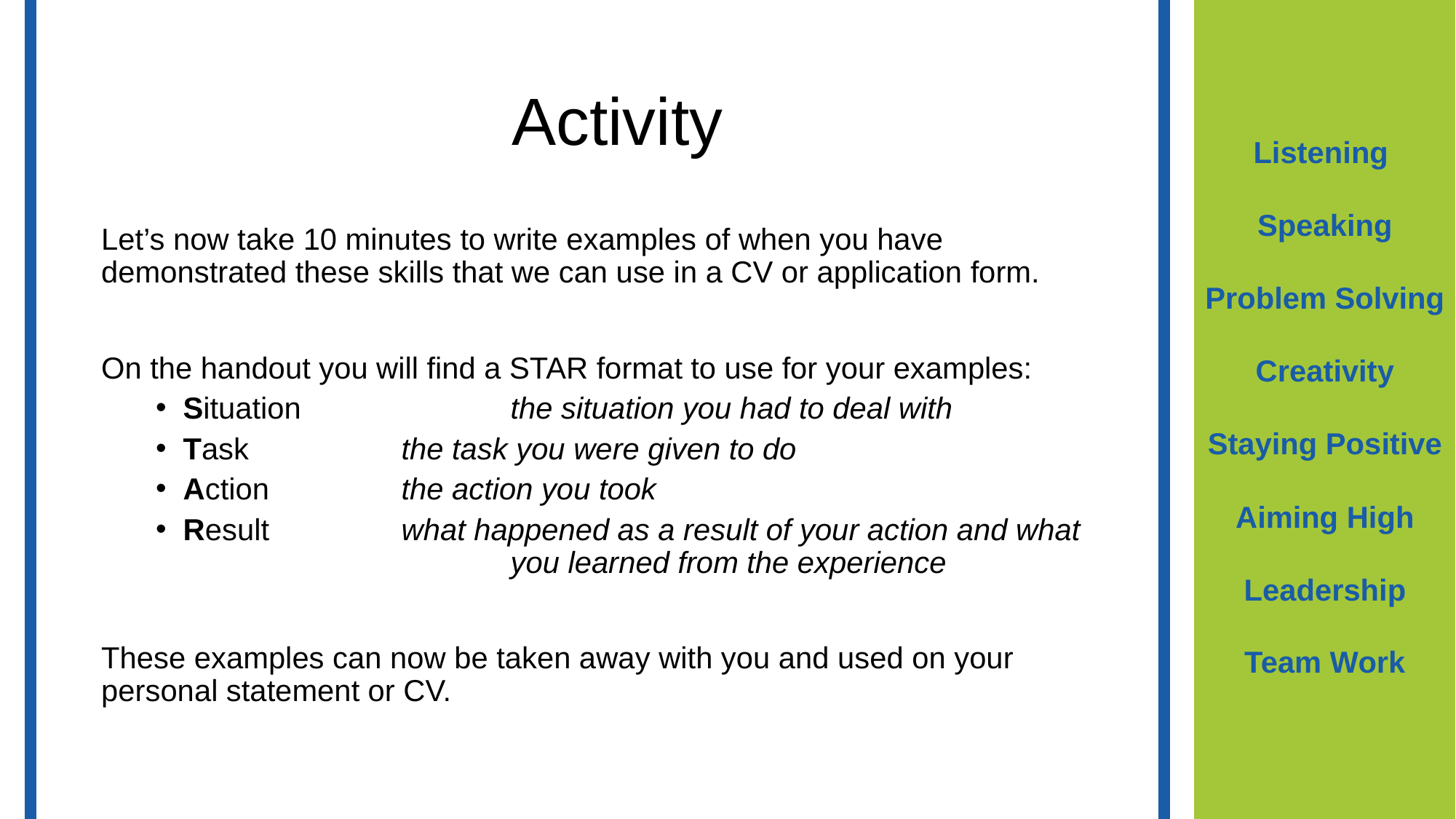

# Activity

Listening

Speaking

Problem Solving

Creativity

Staying Positive

Aiming High

Leadership

Team Work
Let’s now take 10 minutes to write examples of when you have demonstrated these skills that we can use in a CV or application form.

On the handout you will find a STAR format to use for your examples:
Situation 		the situation you had to deal with
Task		the task you were given to do
Action		the action you took
Result		what happened as a result of your action and what 			you learned from the experience

These examples can now be taken away with you and used on your personal statement or CV.